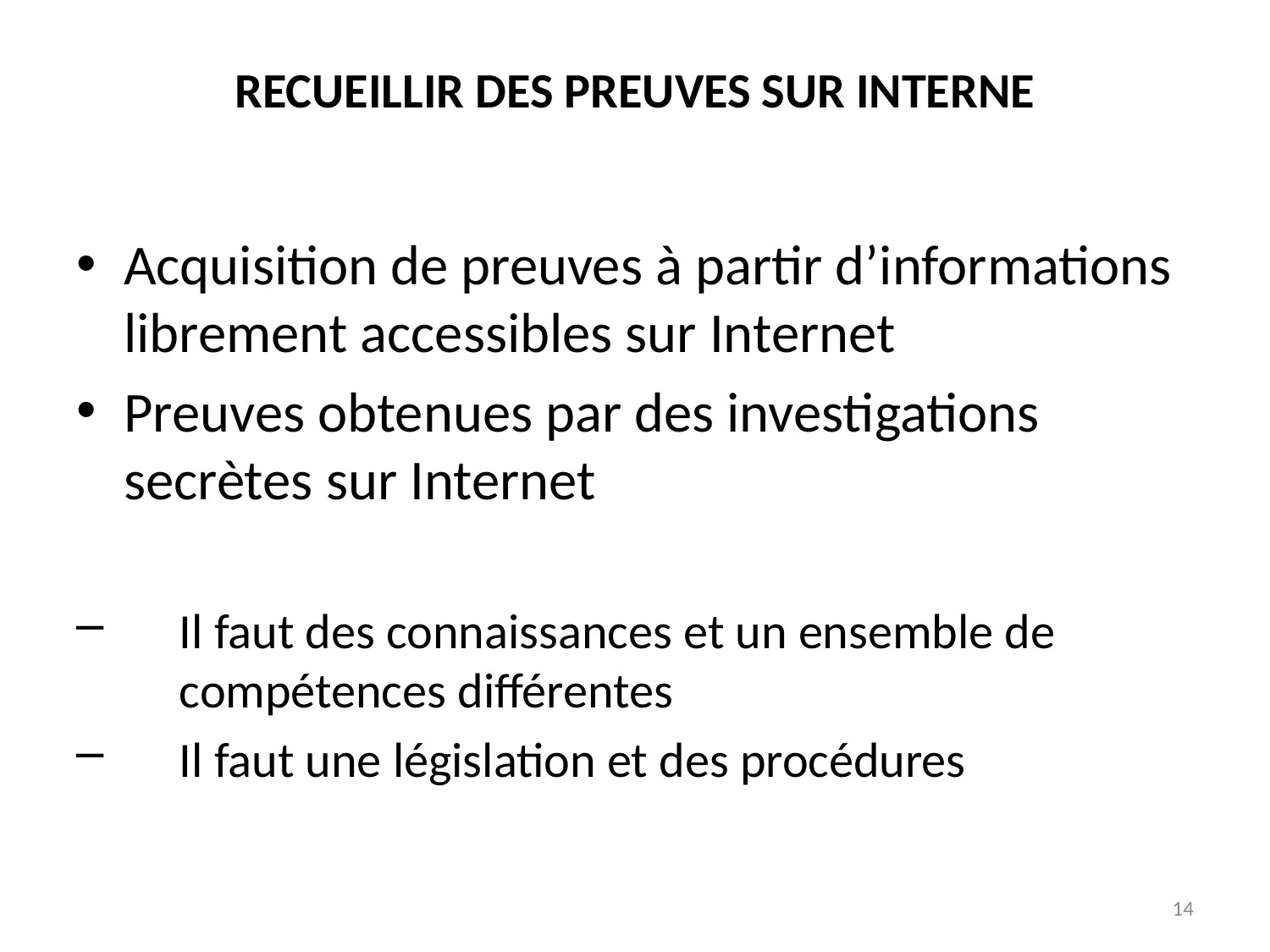

# RECUEILLIR DES PREUVES SUR INTERNE
Acquisition de preuves à partir d’informations librement accessibles sur Internet
Preuves obtenues par des investigations secrètes sur Internet

Il faut des connaissances et un ensemble de compétences différentes
Il faut une législation et des procédures
14